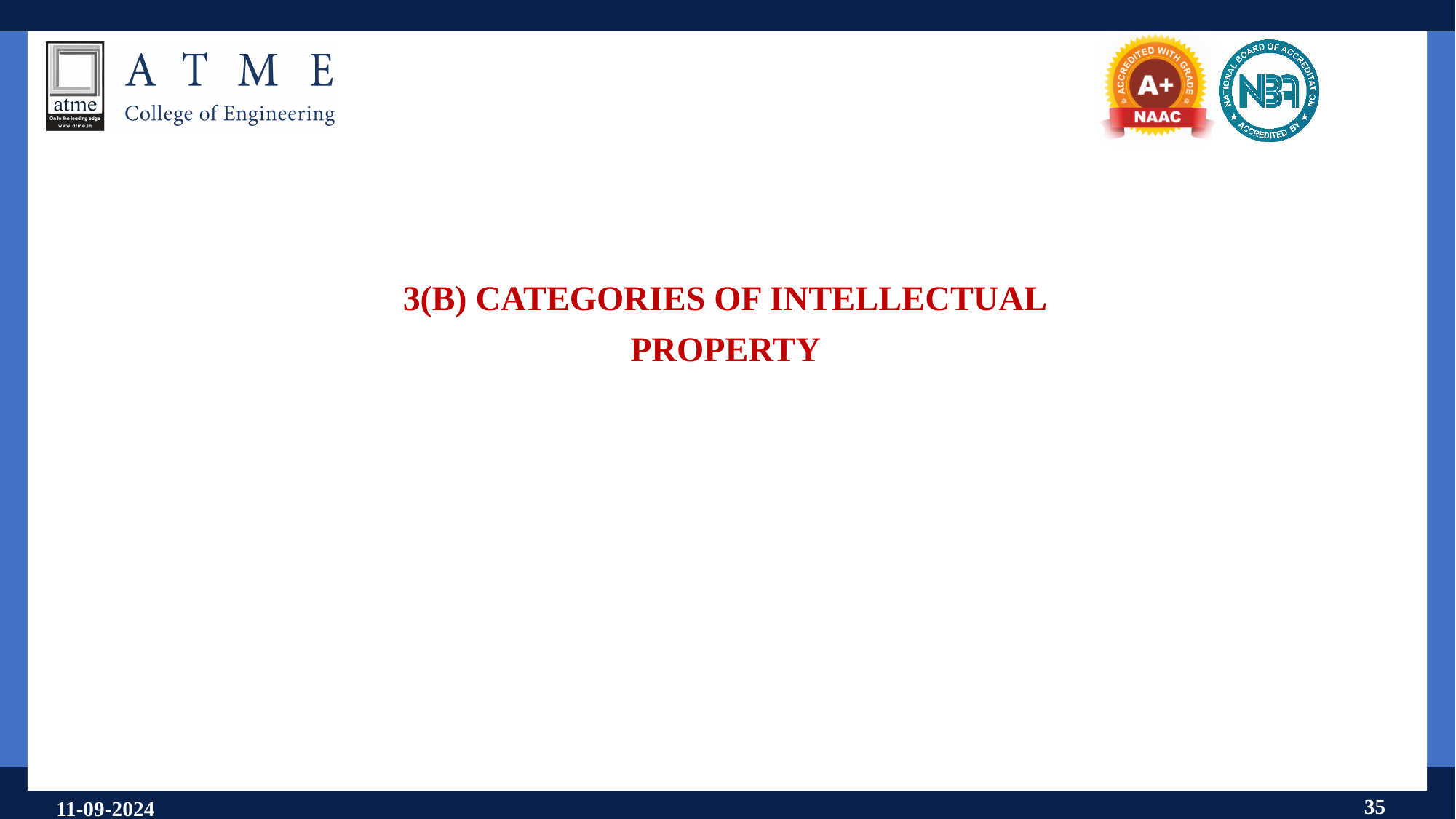

3(B) CATEGORIES OF INTELLECTUAL
PROPERTY
35
11-09-2024